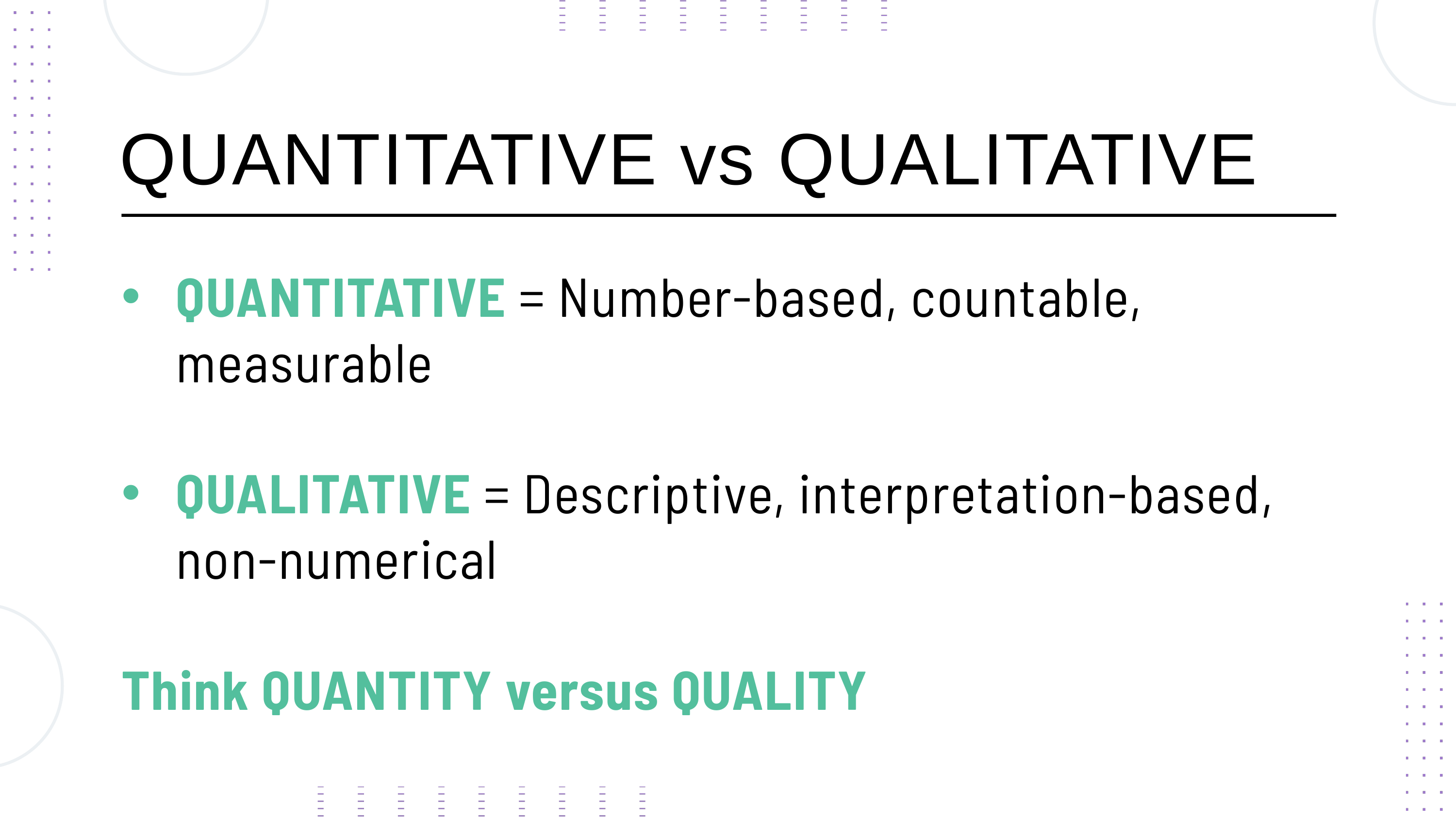

QUANTITATIVE vs QUALITATIVE

QUANTITATIVE = Number-based, countable, measurable
QUALITATIVE = Descriptive, interpretation-based, non-numerical

Think QUANTITY versus QUALITY